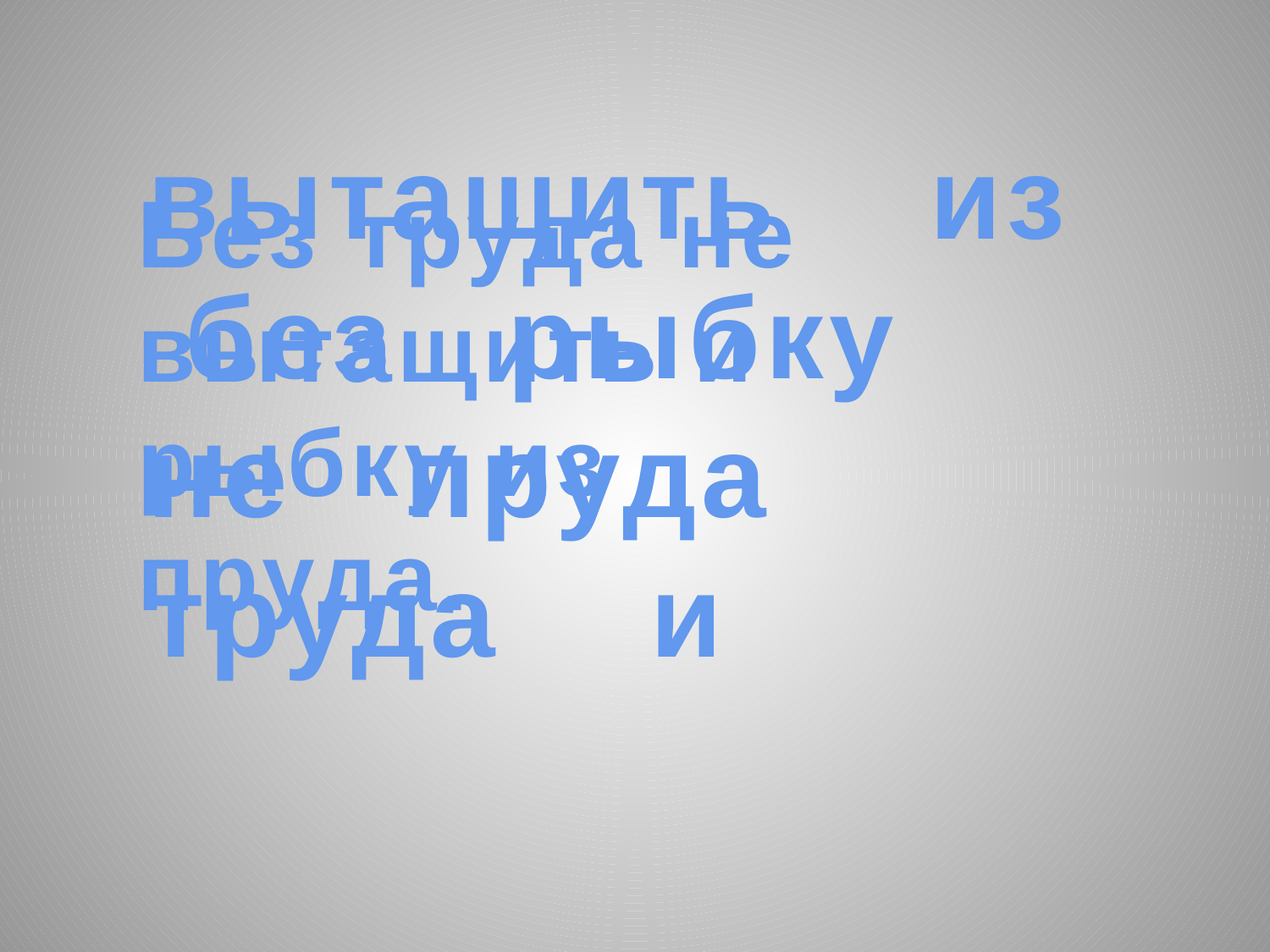

вытащить    из   без   рыбку   не   пруда   труда    и
Без труда не вытащить и рыбку из пруда.